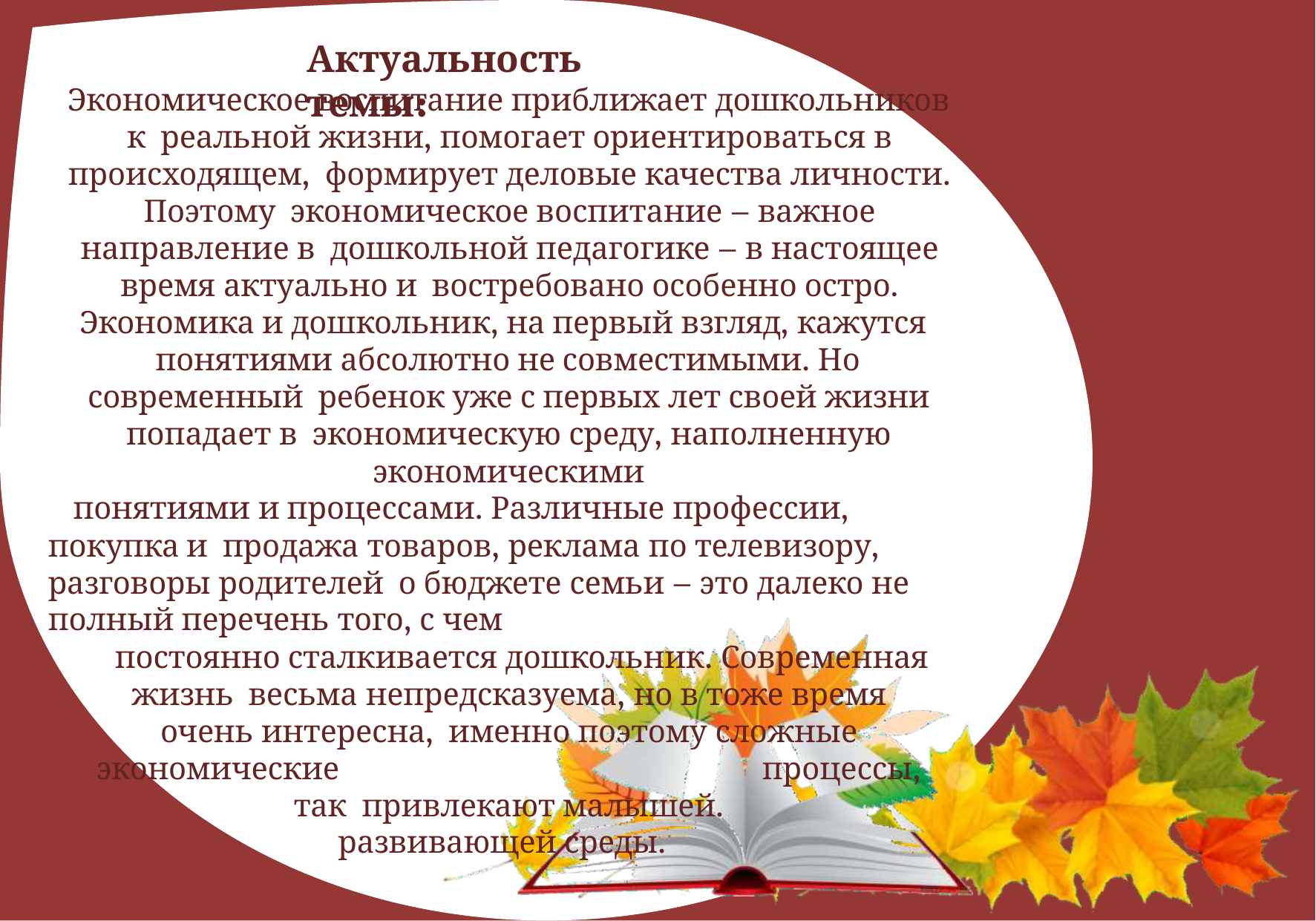

# Актуальность темы:
Экономическое воспитание приближает дошкольников к  реальной жизни, помогает ориентироваться в происходящем,  формирует деловые качества личности. Поэтому  экономическое воспитание – важное направление в  дошкольной педагогике – в настоящее время актуально и  востребовано особенно остро.
Экономика и дошкольник, на первый взгляд, кажутся
понятиями абсолютно не совместимыми. Но современный  ребенок уже с первых лет своей жизни попадает в  экономическую среду, наполненную экономическими
понятиями и процессами. Различные профессии, покупка и  продажа товаров, реклама по телевизору, разговоры родителей  о бюджете семьи – это далеко не полный перечень того, с чем
постоянно сталкивается дошкольник. Современная жизнь  весьма непредсказуема, но в тоже время очень интересна,  именно поэтому сложные экономические	процессы, так  привлекают малышей.
развивающей среды.